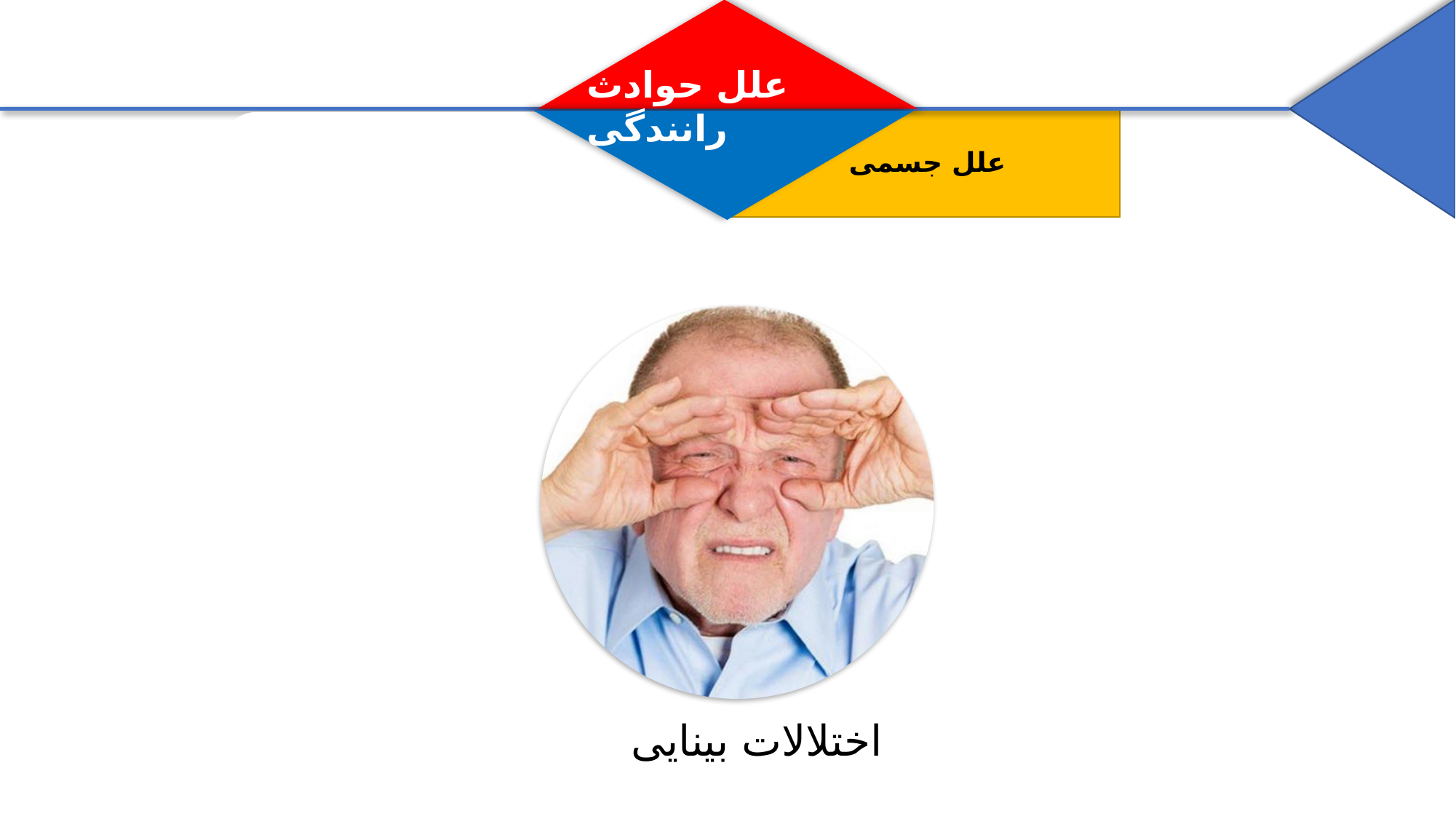

علل حوادث رانندگی

علل جسمی

	اختلالات بینایی